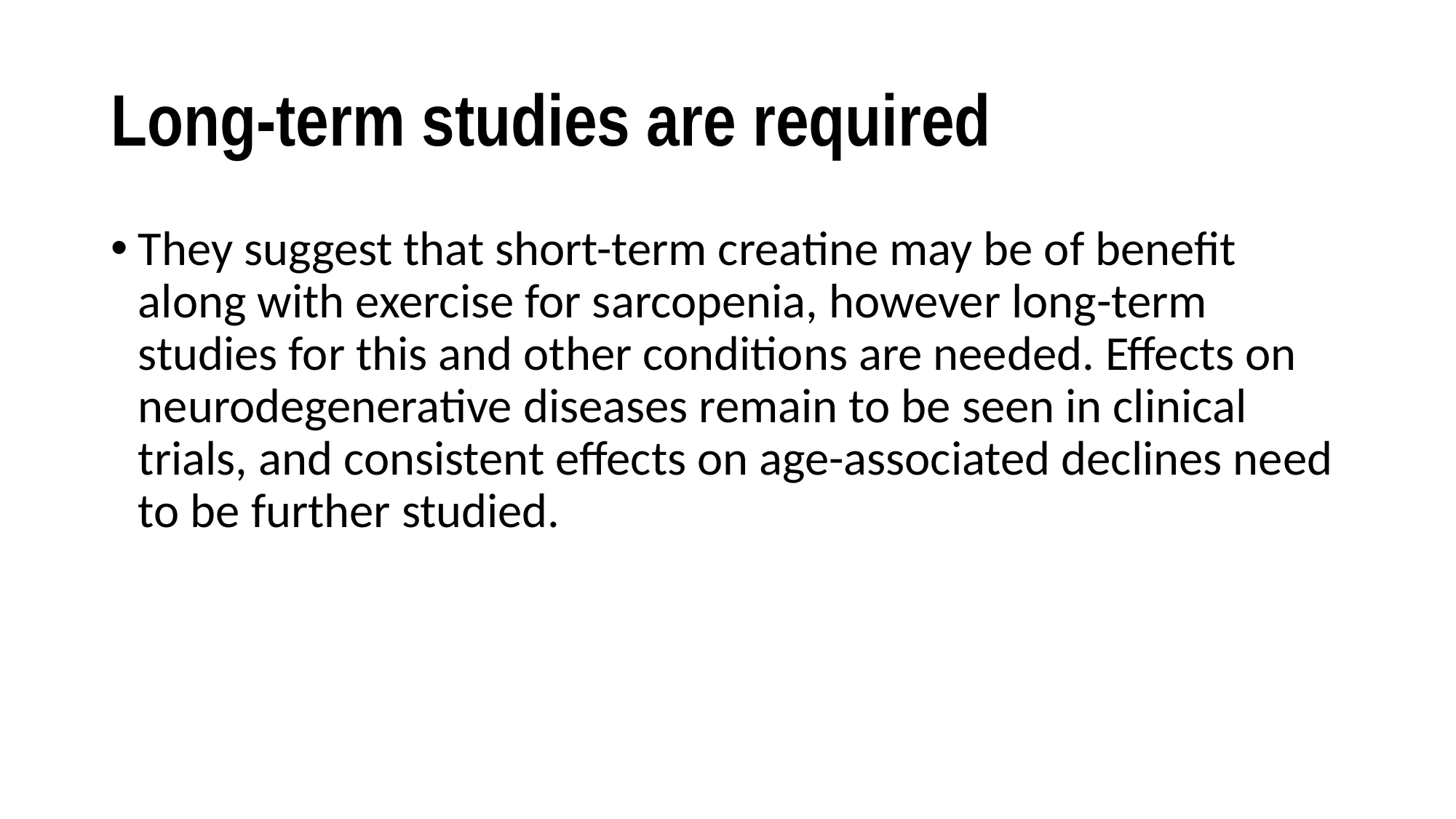

# Long-term studies are required
They suggest that short-term creatine may be of benefit along with exercise for sarcopenia, however long-term studies for this and other conditions are needed. Effects on neurodegenerative diseases remain to be seen in clinical trials, and consistent effects on age-associated declines need to be further studied.